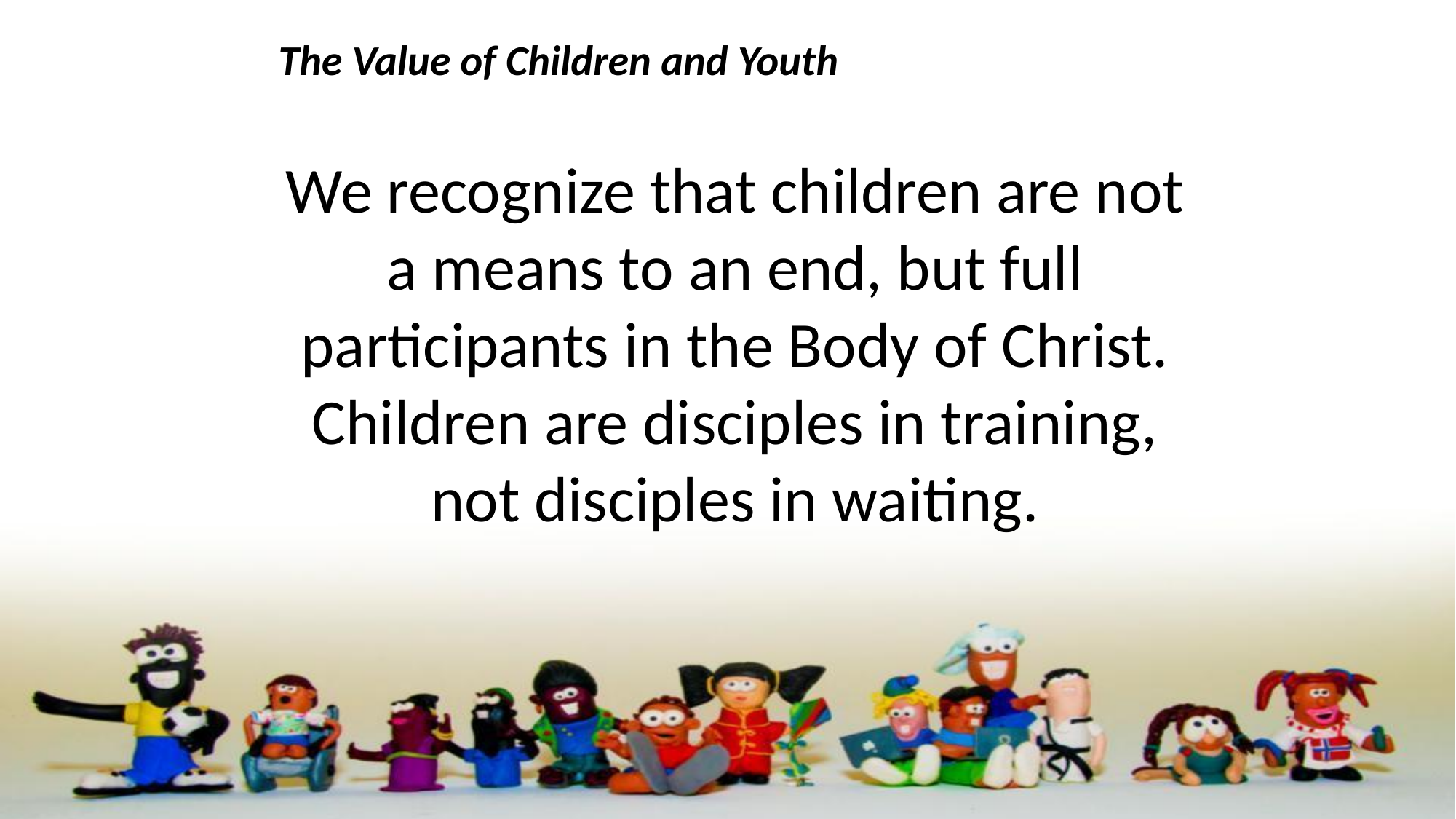

# The Value of Children and Youth
We recognize that children are not a means to an end, but full participants in the Body of Christ. Children are disciples in training, not disciples in waiting.